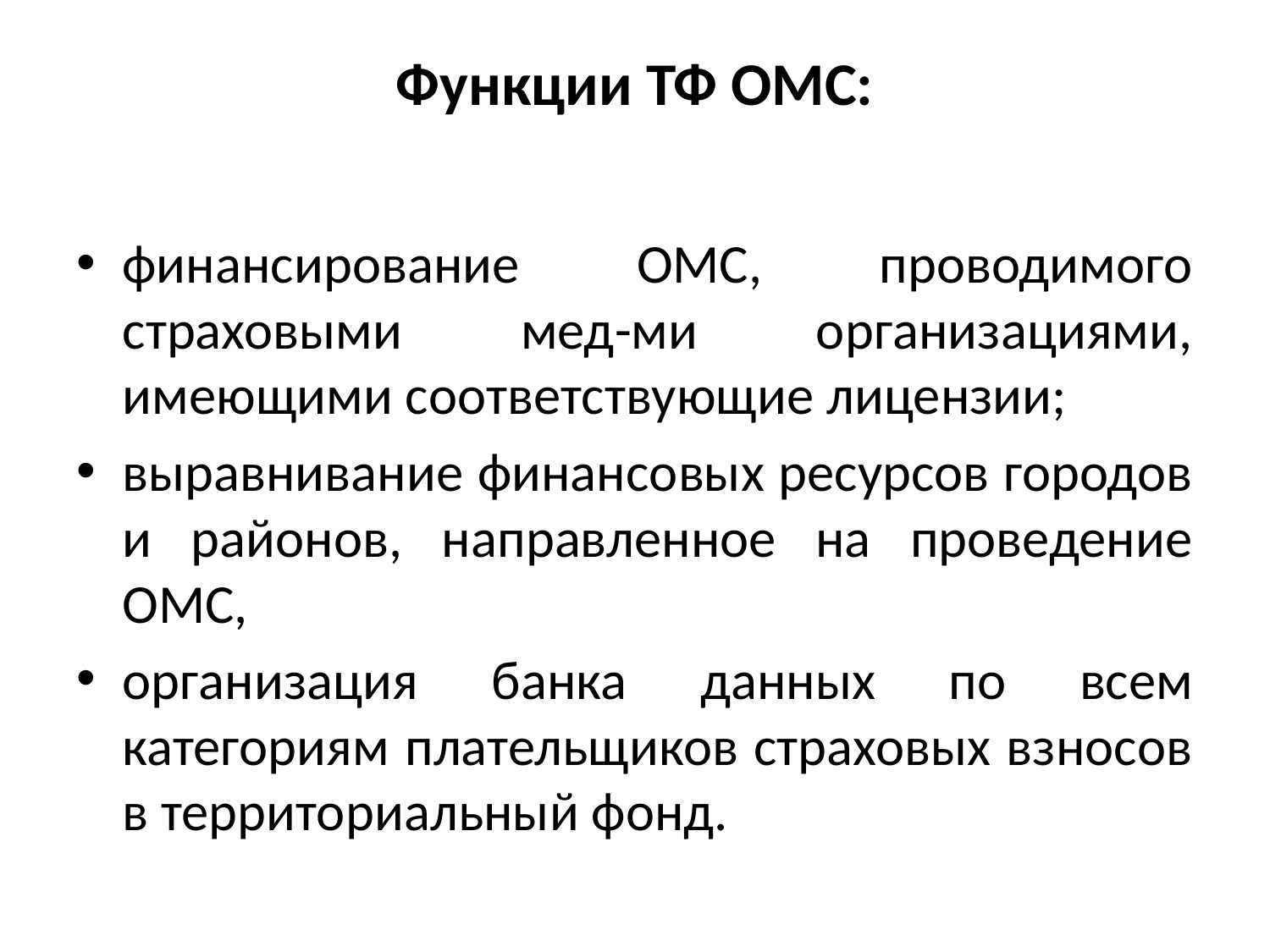

# Функции ТФ ОМС:
финансирование ОМС, проводимого страховыми мед-ми организациями, имеющими соответствующие лицензии;
выравнивание финансовых ресурсов городов и районов, направленное на проведение ОМС,
организация банка данных по всем категориям плательщиков страховых взносов в территориальный фонд.